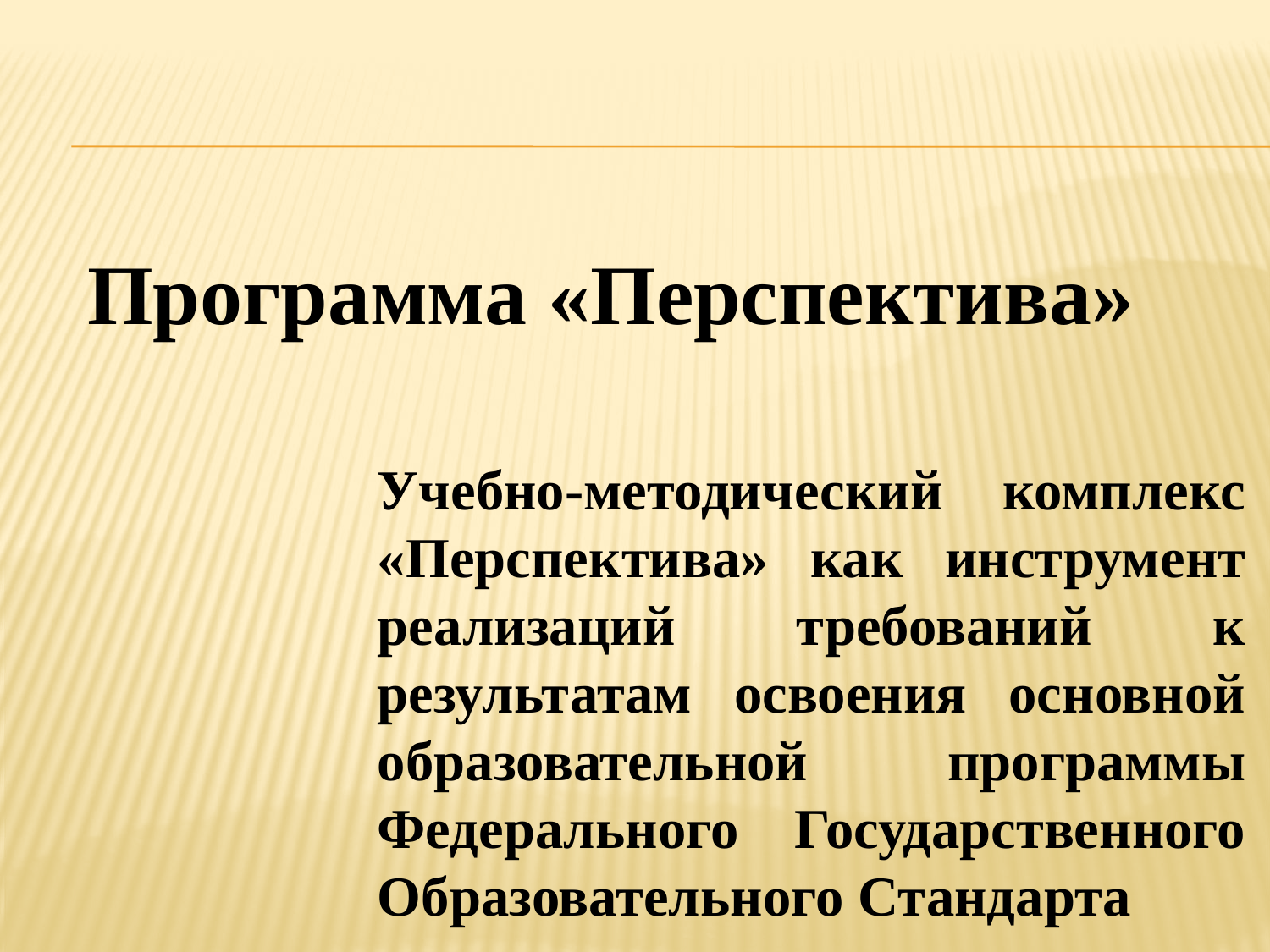

Программа «Перспектива»
Учебно-методический комплекс «Перспектива» как инструмент реализаций требований к результатам освоения основной образовательной программы Федерального Государственного Образовательного Стандарта